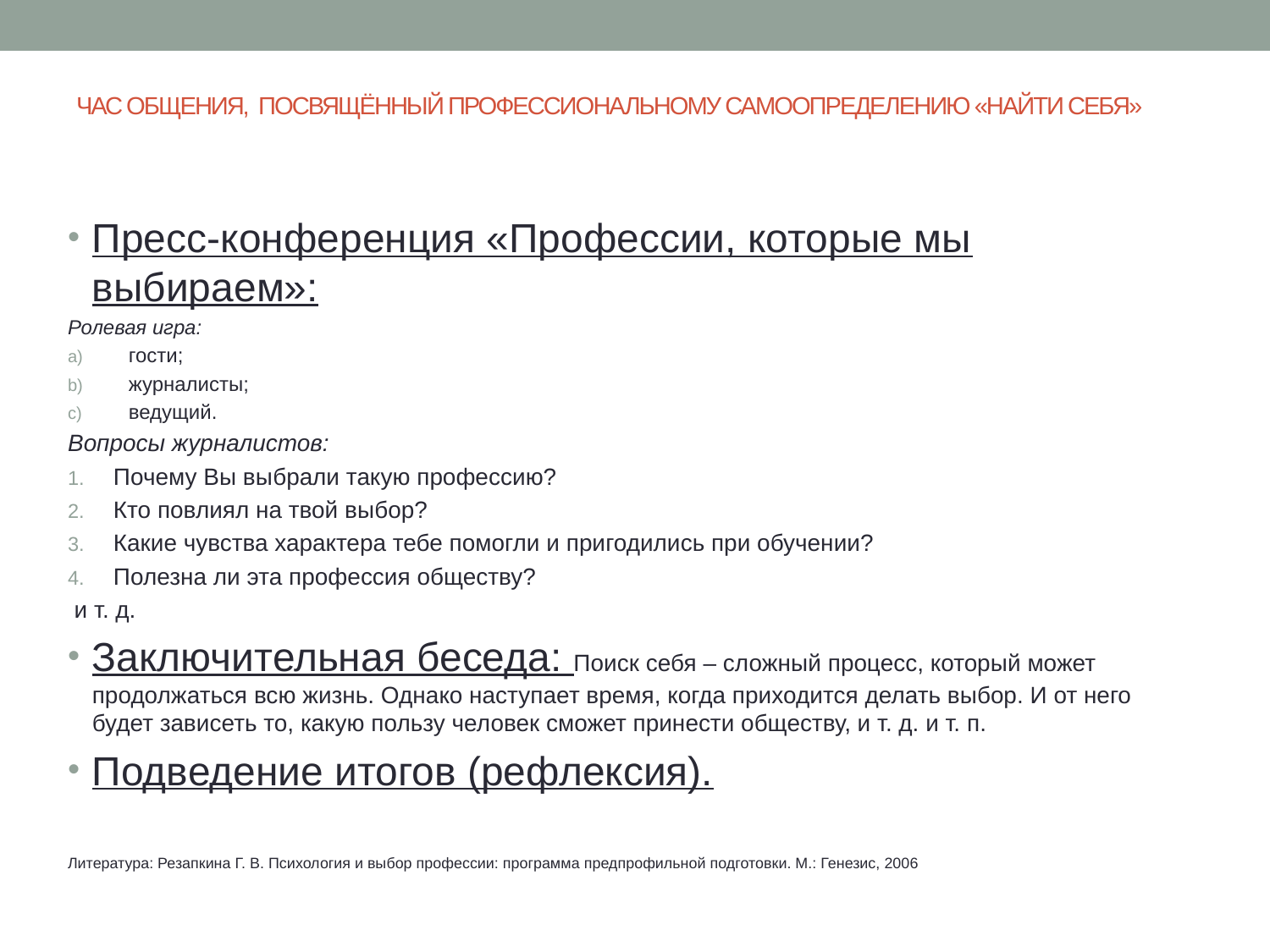

# Час общения,  посвящённый профессиональному самоопределению «Найти себя»
Пресс-конференция «Профессии, которые мы выбираем»:
Ролевая игра:
гости;
журналисты;
ведущий.
Вопросы журналистов:
Почему Вы выбрали такую профессию?
Кто повлиял на твой выбор?
Какие чувства характера тебе помогли и пригодились при обучении?
Полезна ли эта профессия обществу?
 и т. д.
Заключительная беседа: Поиск себя – сложный процесс, который может продолжаться всю жизнь. Однако наступает время, когда приходится делать выбор. И от него  будет зависеть то, какую пользу человек сможет принести обществу, и т. д. и т. п.
Подведение итогов (рефлексия).

Литература: Резапкина Г. В. Психология и выбор профессии: программа предпрофильной подготовки. М.: Генезис, 2006